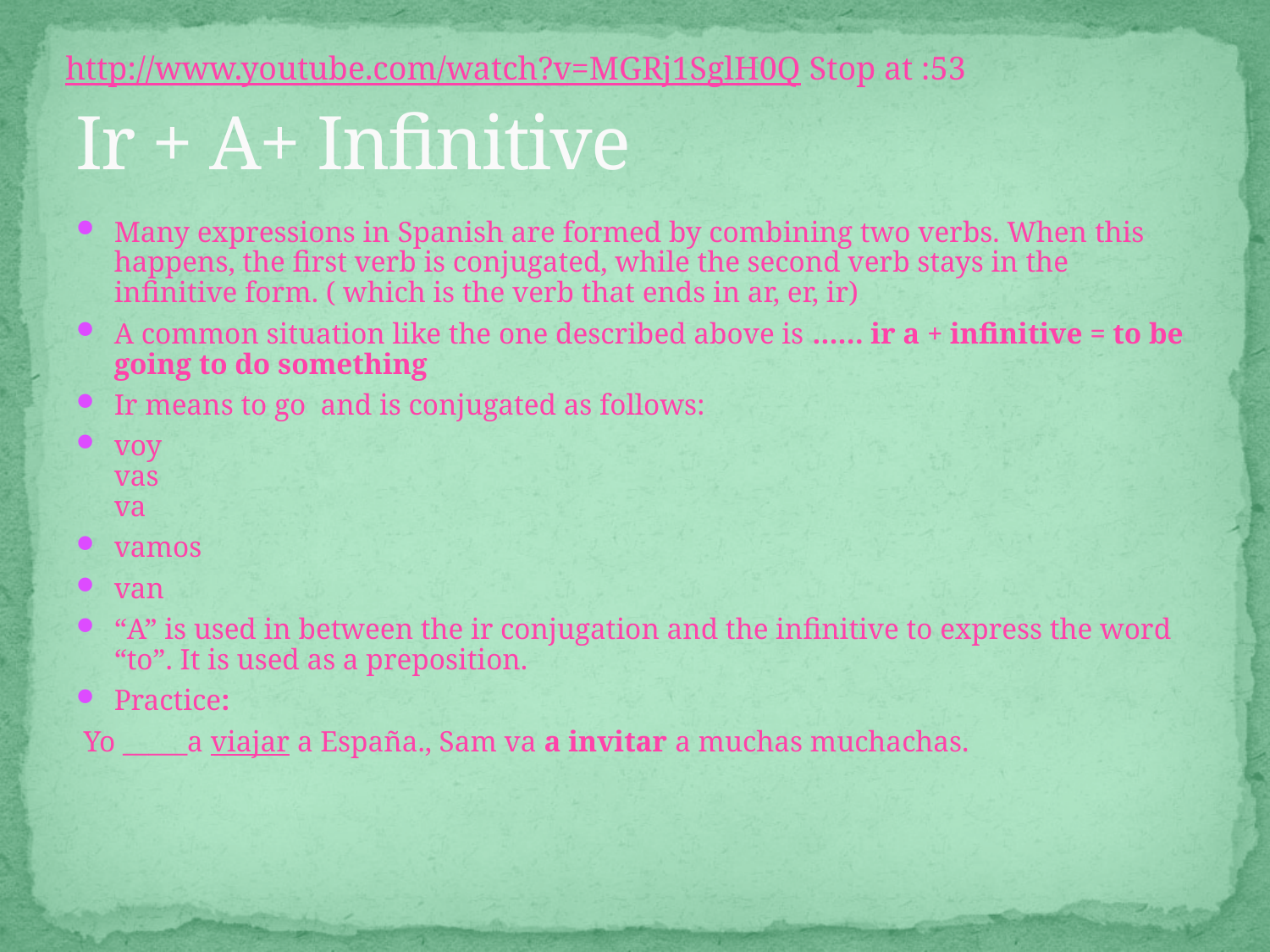

# Ir + A+ Infinitive
http://www.youtube.com/watch?v=MGRj1SglH0Q Stop at :53
Many expressions in Spanish are formed by combining two verbs. When this happens, the first verb is conjugated, while the second verb stays in the infinitive form. ( which is the verb that ends in ar, er, ir)
A common situation like the one described above is …… ir a + infinitive = to be going to do something
Ir means to go  and is conjugated as follows:
voy
vas
va
vamos
van
“A” is used in between the ir conjugation and the infinitive to express the word “to”. It is used as a preposition.
Practice:
 Yo _____a viajar a España., Sam va a invitar a muchas muchachas.